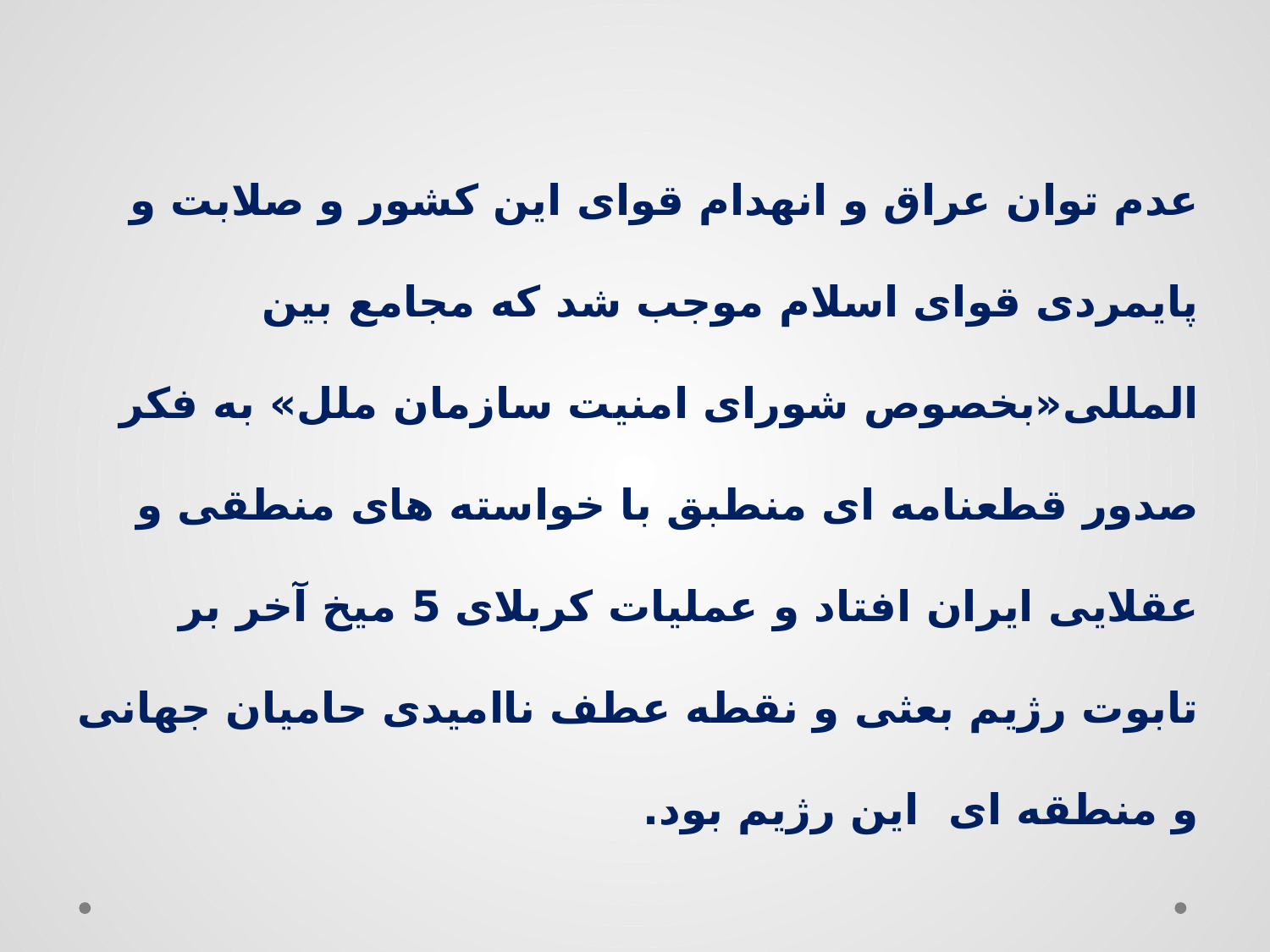

عدم توان عراق و انهدام قوای این کشور و صلابت و پایمردی قوای اسلام موجب شد که مجامع بین المللی«بخصوص شورای امنیت سازمان ملل» به فکر صدور قطعنامه ای منطبق با خواسته های منطقی و عقلایی ایران افتاد و عملیات کربلای 5 میخ آخر بر تابوت رژیم بعثی و نقطه عطف ناامیدی حامیان جهانی و منطقه ای  این رژیم بود.